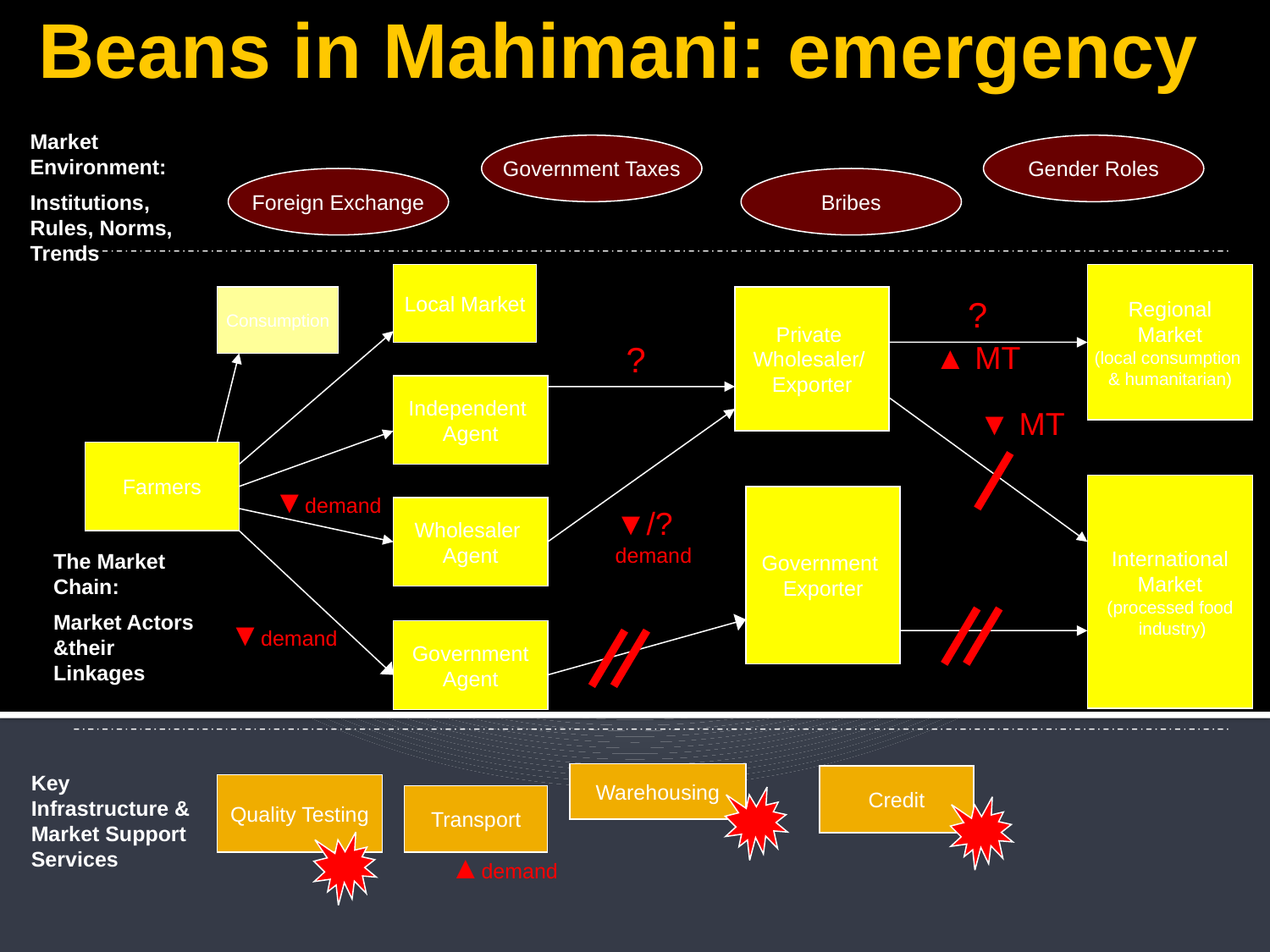

Beans in Mahimani: emergency
Market Environment:
Institutions, Rules, Norms, Trends
Government Taxes
Gender Roles
Foreign Exchange
Bribes

Local Market
Regional
Market
(consumption)
Regional
Market
(local consumption
& humanitarian)
Consumption
Private
Wholesaler/
Exporter
?

?
▲ MT

Independent
Agent

▼ MT

Farmers

▼demand
International
Market
(processed food
 industry)
Government
Exporter
Wholesaler
Agent
▼/? demand

The Market Chain:
Market Actors &their Linkages

▼demand

Government
Agent

Key Infrastructure & Market Support Services
Warehousing
Credit
Quality Testing
Transport

▲demand